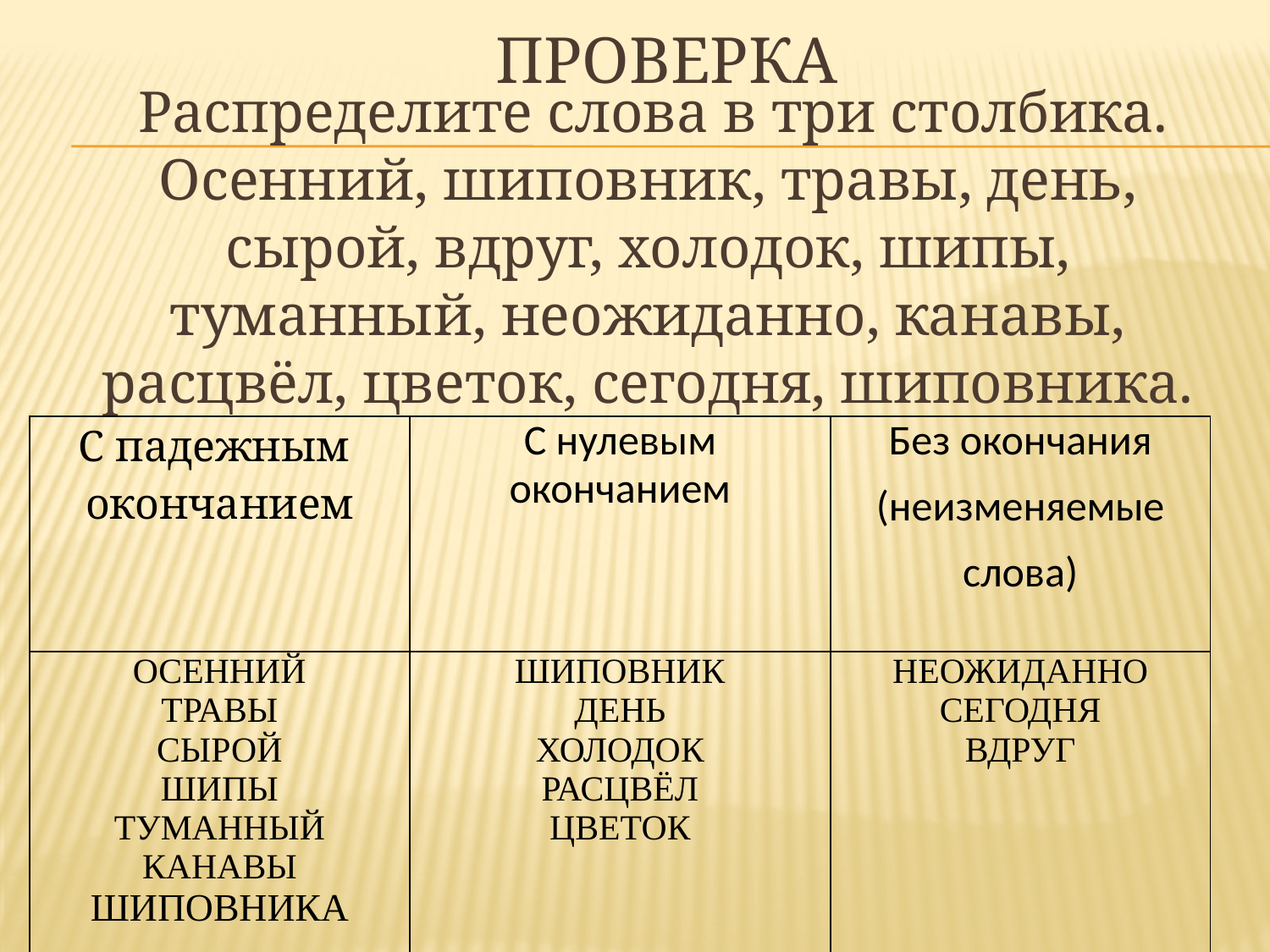

# Проверка
    Распределите слова в три столбика. Осенний, шиповник, травы, день, сырой, вдруг, холодок, шипы, туманный, неожиданно, канавы, расцвёл, цветок, сегодня, шиповника.

| С падежным окончанием | С нулевым окончанием | Без окончания (неизменяемые слова) |
| --- | --- | --- |
| ОСЕННИЙ ТРАВЫ СЫРОЙ ШИПЫ ТУМАННЫЙ КАНАВЫ ШИПОВНИКА | ШИПОВНИК ДЕНЬ ХОЛОДОК РАСЦВЁЛ ЦВЕТОК | НЕОЖИДАННО СЕГОДНЯ ВДРУГ |